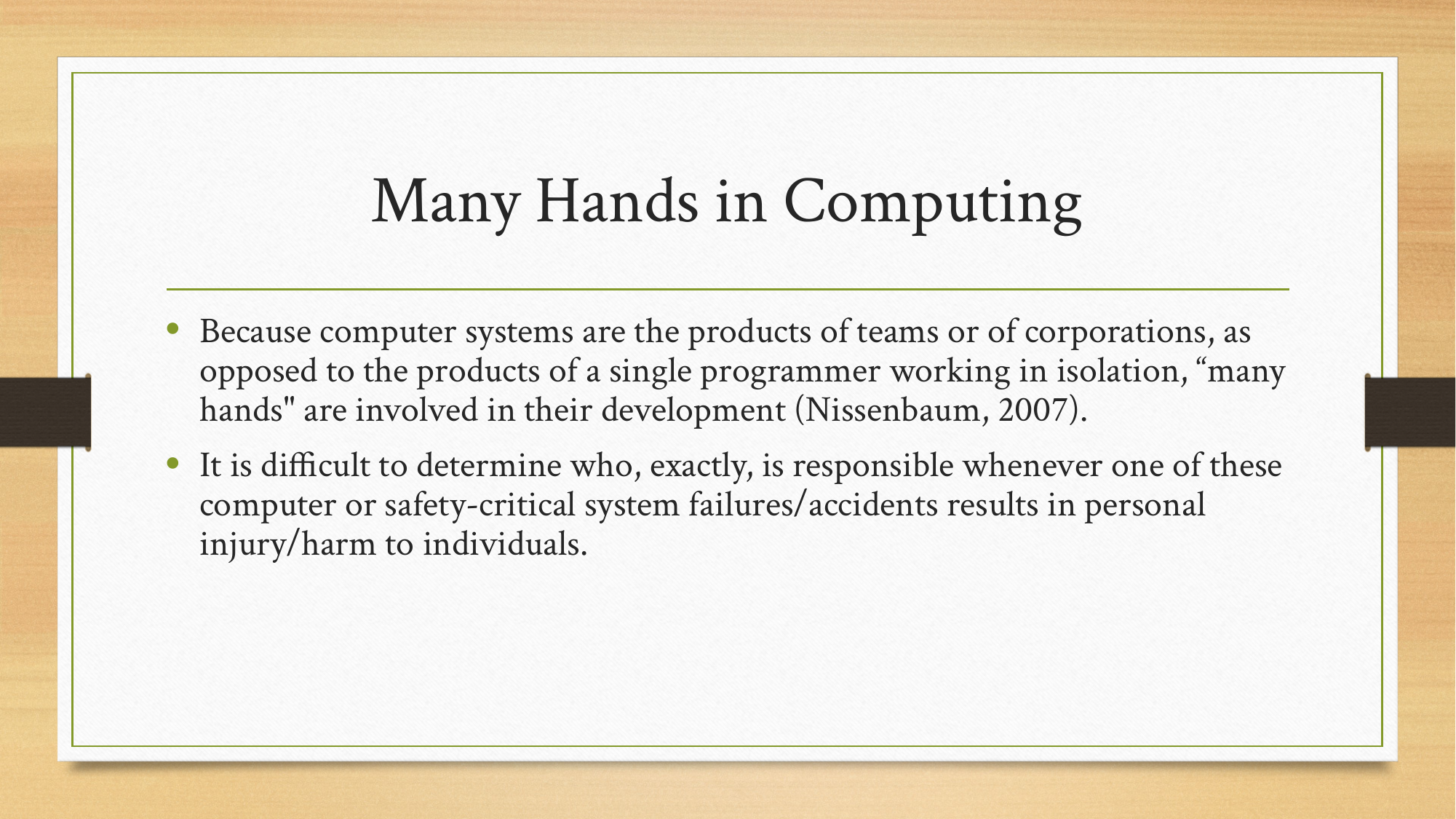

# Many Hands in Computing
Because computer systems are the products of teams or of corporations, as opposed to the products of a single programmer working in isolation, “many hands" are involved in their development (Nissenbaum, 2007).
It is difficult to determine who, exactly, is responsible whenever one of these computer or safety-critical system failures/accidents results in personal injury/harm to individuals.